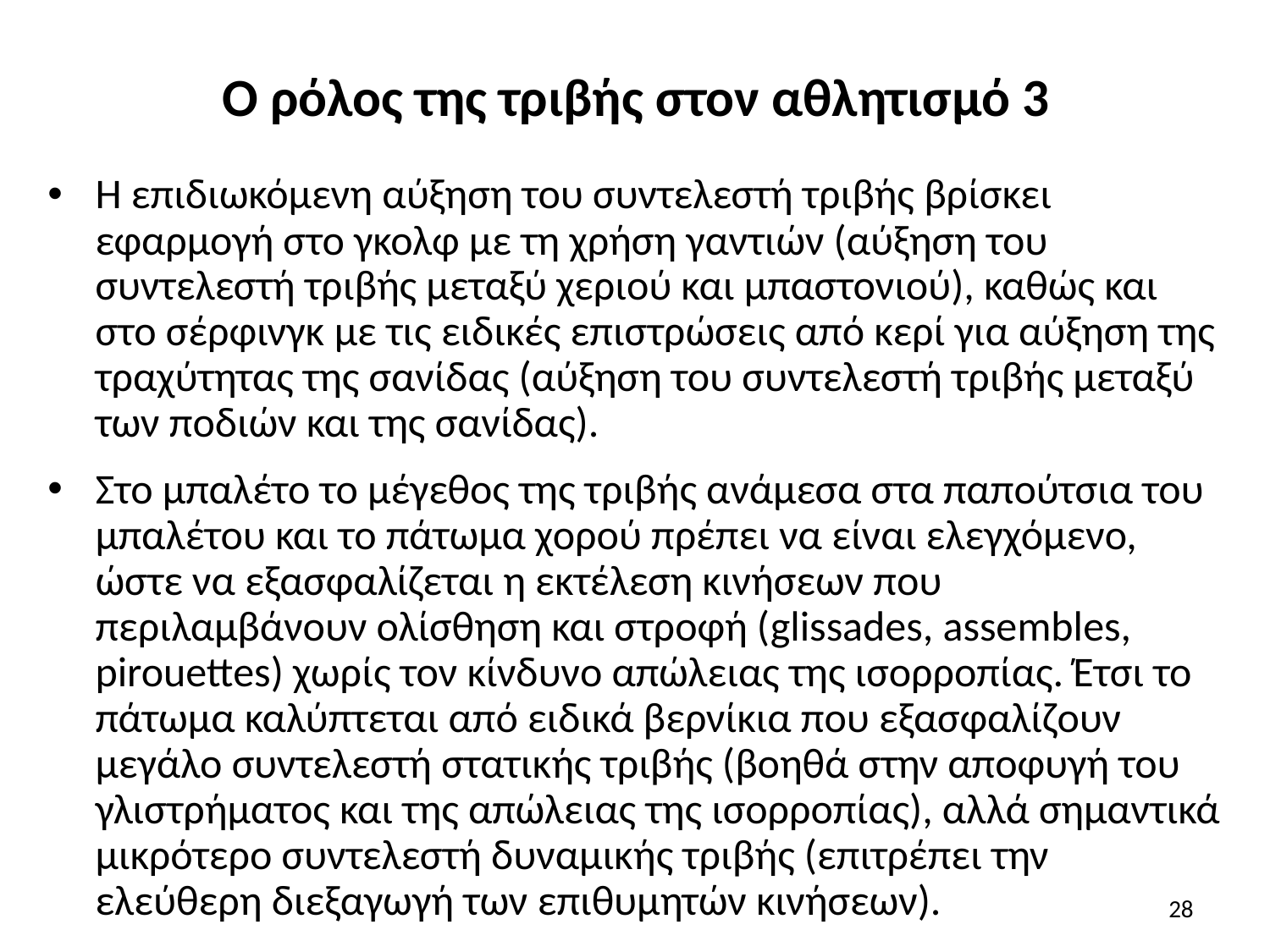

# Ο ρόλος της τριβής στον αθλητισμό 3
Η επιδιωκόμενη αύξηση του συντελεστή τριβής βρίσκει εφαρμογή στο γκολφ με τη χρήση γαντιών (αύξηση του συντελεστή τριβής μεταξύ χεριού και μπαστονιού), καθώς και στο σέρφινγκ με τις ειδικές επιστρώσεις από κερί για αύξηση της τραχύτητας της σανίδας (αύξηση του συντελεστή τριβής μεταξύ των ποδιών και της σανίδας).
Στο μπαλέτο το μέγεθος της τριβής ανάμεσα στα παπούτσια του μπαλέτου και το πάτωμα χορού πρέπει να είναι ελεγχόμενο, ώστε να εξασφαλίζεται η εκτέλεση κινήσεων που περιλαμβάνουν ολίσθηση και στροφή (glissades, assembles, pirouettes) χωρίς τον κίνδυνο απώλειας της ισορροπίας. Έτσι το πάτωμα καλύπτεται από ειδικά βερνίκια που εξασφαλίζουν μεγάλο συντελεστή στατικής τριβής (βοηθά στην αποφυγή του γλιστρήματος και της απώλειας της ισορροπίας), αλλά σημαντικά μικρότερο συντελεστή δυναμικής τριβής (επιτρέπει την ελεύθερη διεξαγωγή των επιθυμητών κινήσεων).
28